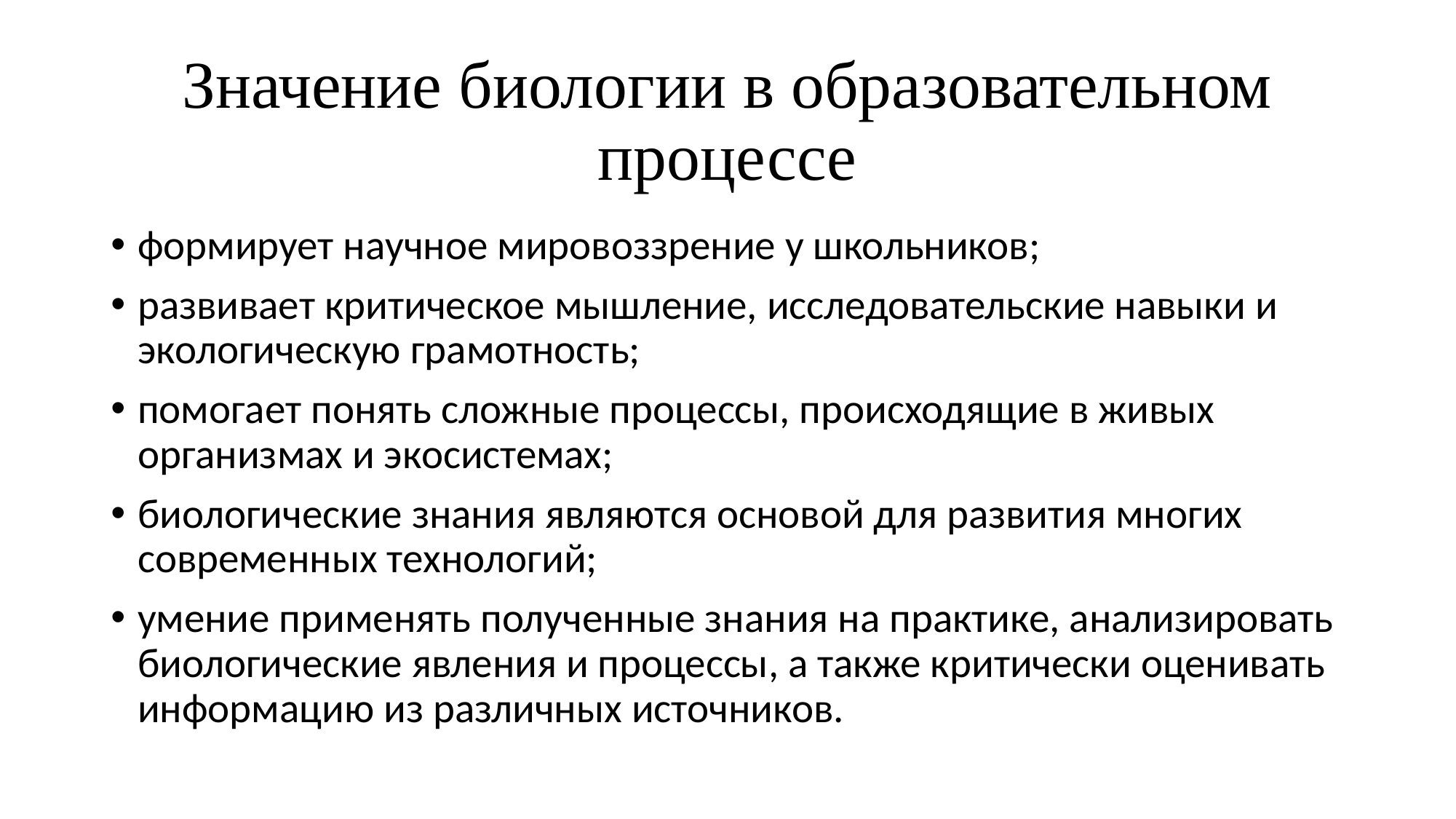

# Значение биологии в образовательном процессе
формирует научное мировоззрение у школьников;
развивает критическое мышление, исследовательские навыки и экологическую грамотность;
помогает понять сложные процессы, происходящие в живых организмах и экосистемах;
биологические знания являются основой для развития многих современных технологий;
умение применять полученные знания на практике, анализировать биологические явления и процессы, а также критически оценивать информацию из различных источников.